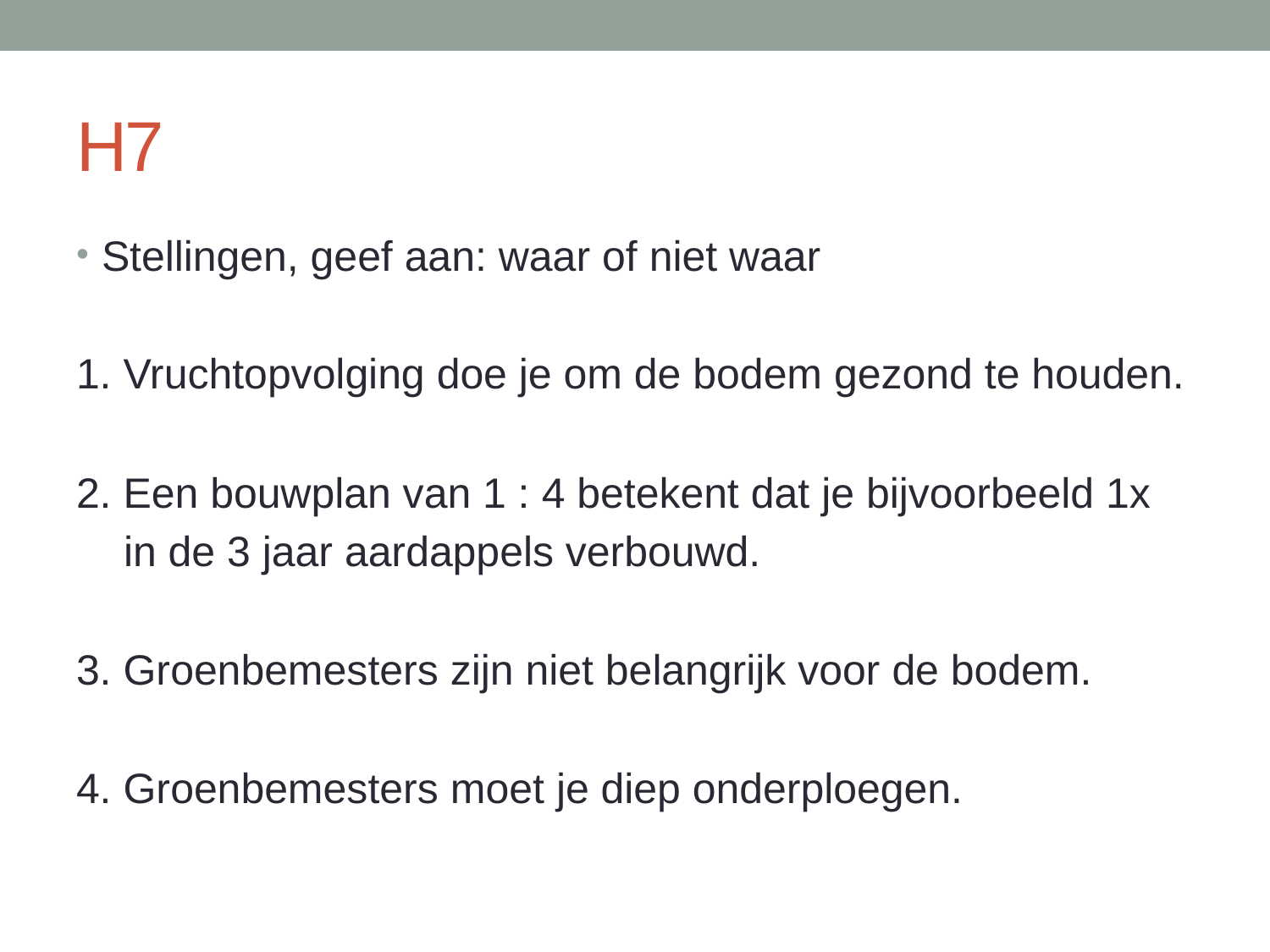

# H7
Stellingen, geef aan: waar of niet waar

1. Vruchtopvolging doe je om de bodem gezond te houden.

2. Een bouwplan van 1 : 4 betekent dat je bijvoorbeeld 1x
    in de 3 jaar aardappels verbouwd.

3. Groenbemesters zijn niet belangrijk voor de bodem.

4. Groenbemesters moet je diep onderploegen.